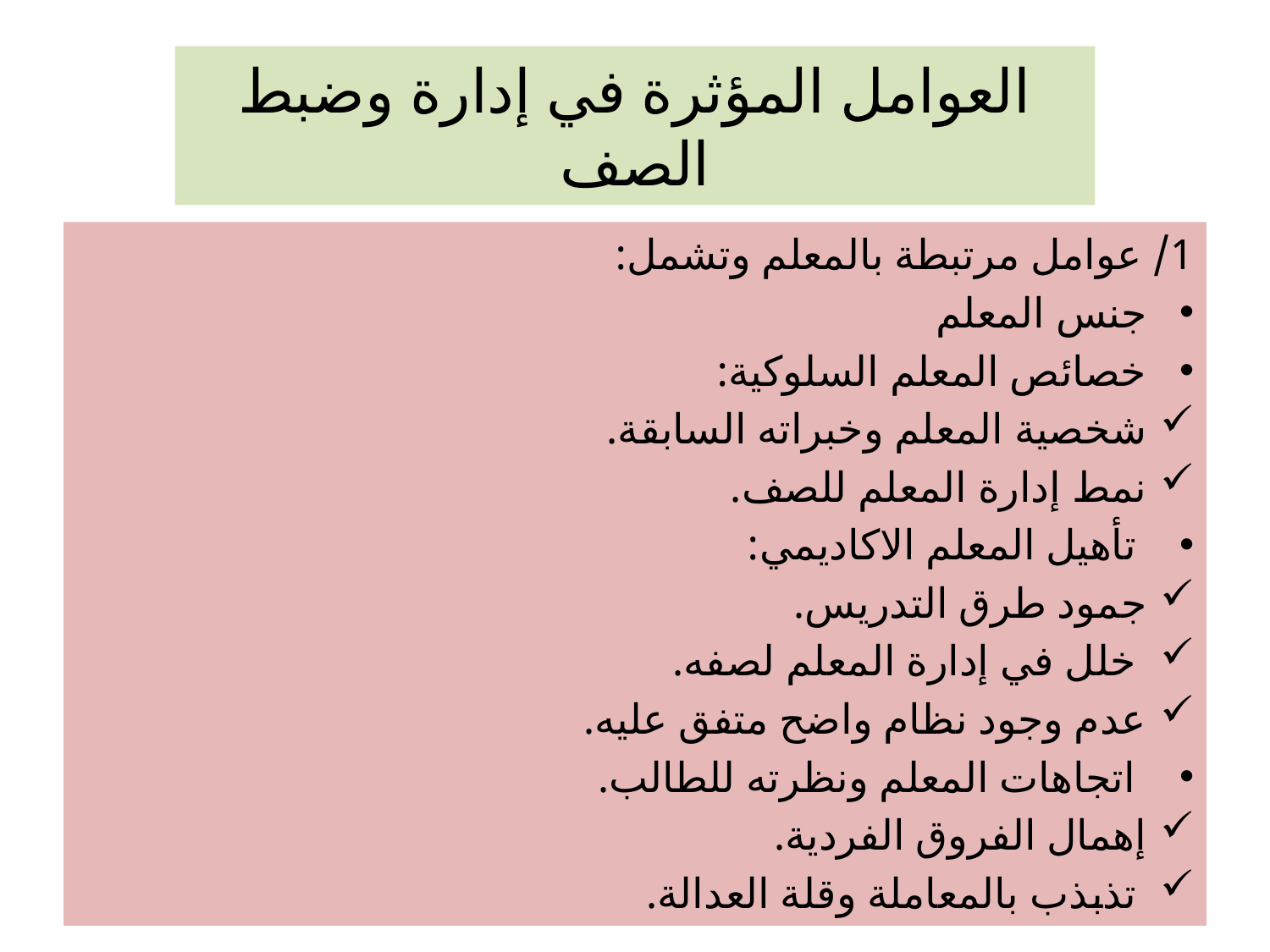

# العوامل المؤثرة في إدارة وضبط الصف
1/ عوامل مرتبطة بالمعلم وتشمل:
جنس المعلم
خصائص المعلم السلوكية:
شخصية المعلم وخبراته السابقة.
نمط إدارة المعلم للصف.
 تأهيل المعلم الاكاديمي:
جمود طرق التدريس.
 خلل في إدارة المعلم لصفه.
عدم وجود نظام واضح متفق عليه.
 اتجاهات المعلم ونظرته للطالب.
إهمال الفروق الفردية.
 تذبذب بالمعاملة وقلة العدالة.